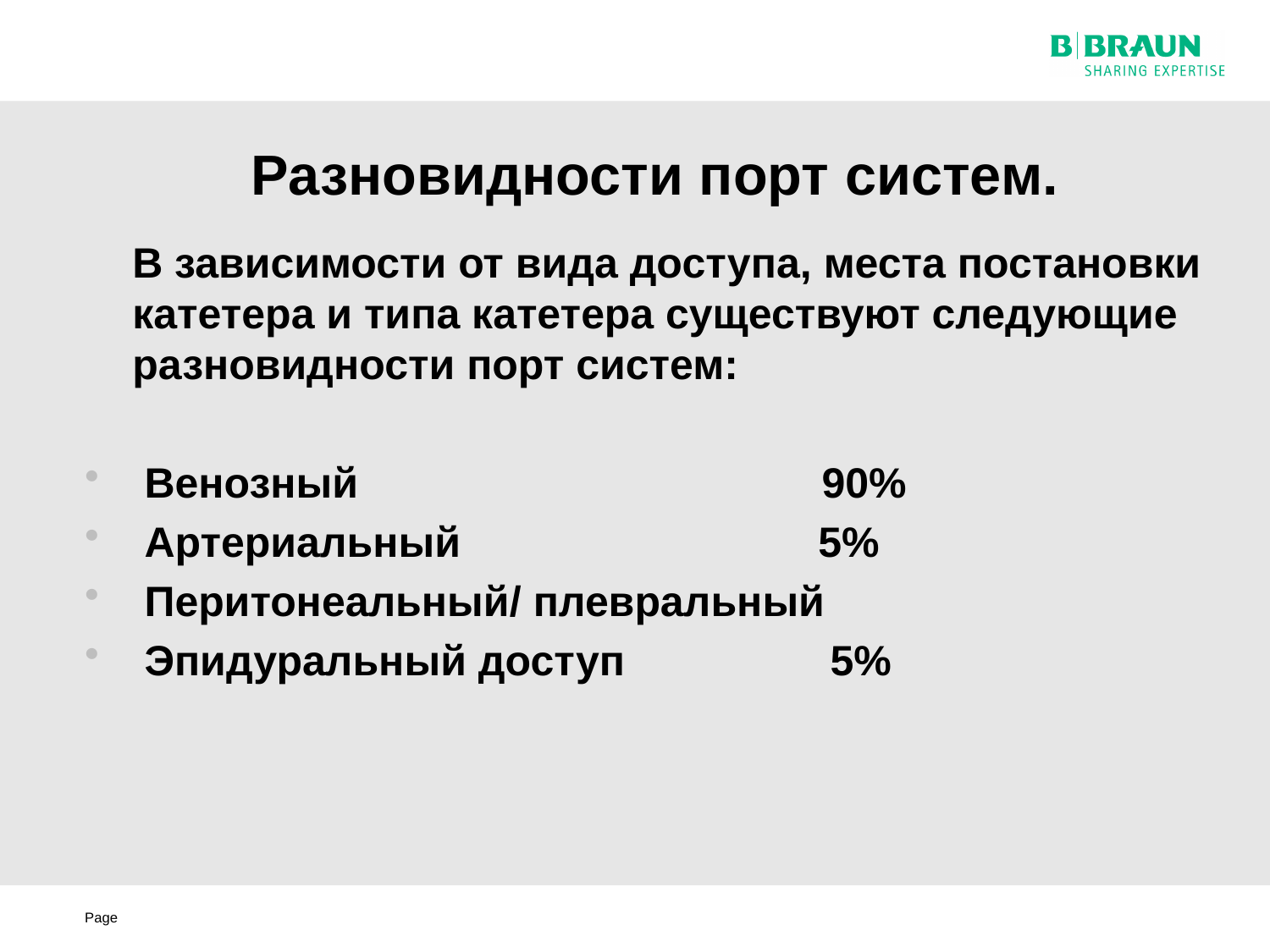

# Разновидности порт систем.
    В зависимости от вида доступа, места постановки катетера и типа катетера существуют следующие разновидности порт систем:

 Венозный 		                          90%
 Артериальный 		               5%
 Перитонеальный/ плевральный
 Эпидуральный доступ	                5%